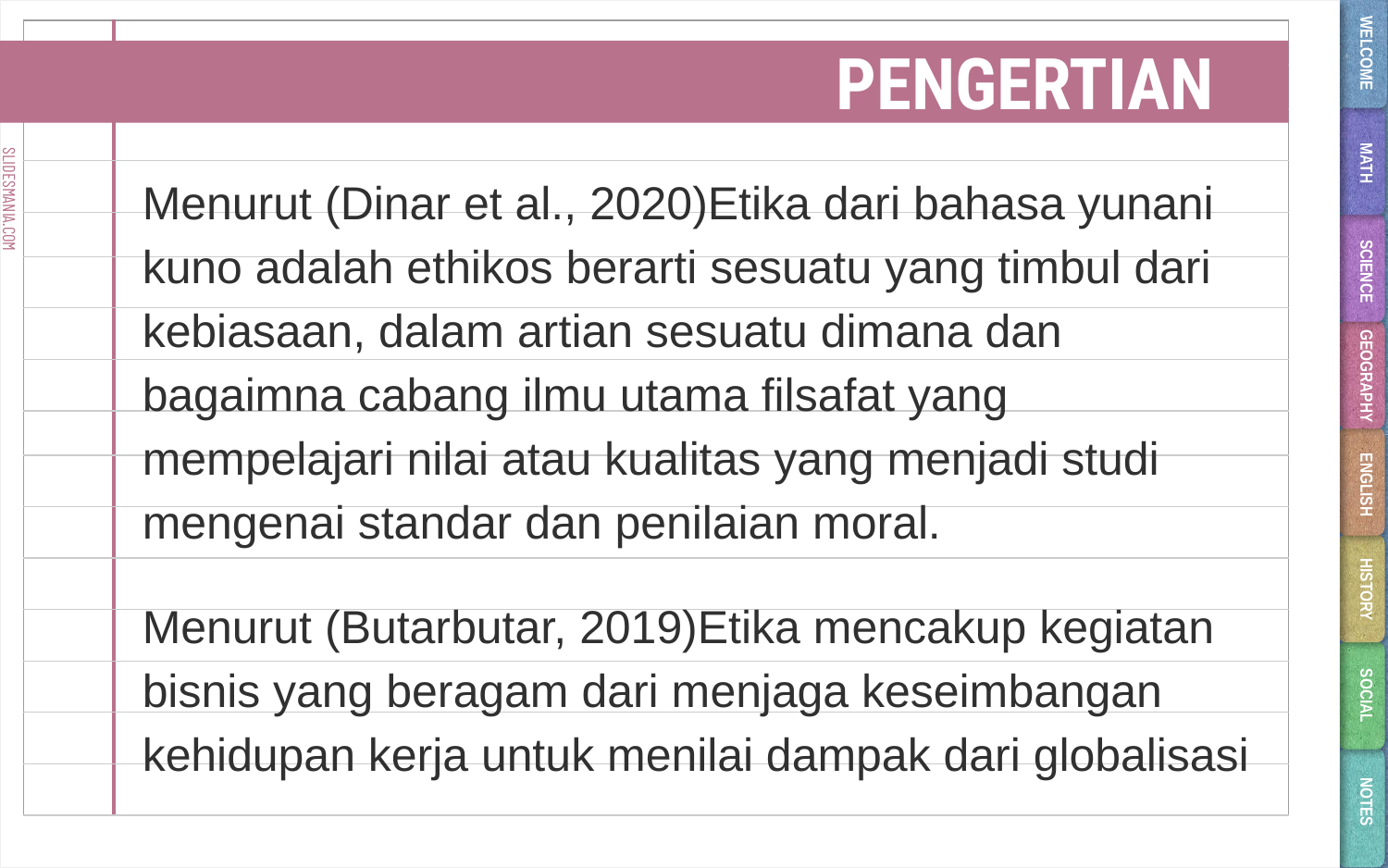

WELCOME
# PENGERTIAN
MATH
Menurut (Dinar et al., 2020)Etika dari bahasa yunani kuno adalah ethikos berarti sesuatu yang timbul dari kebiasaan, dalam artian sesuatu dimana dan bagaimna cabang ilmu utama filsafat yang mempelajari nilai atau kualitas yang menjadi studi mengenai standar dan penilaian moral.
Menurut (Butarbutar, 2019)Etika mencakup kegiatan bisnis yang beragam dari menjaga keseimbangan kehidupan kerja untuk menilai dampak dari globalisasi
SCIENCE
GEOGRAPHY
ENGLISH
HISTORY
SOCIAL
NOTES